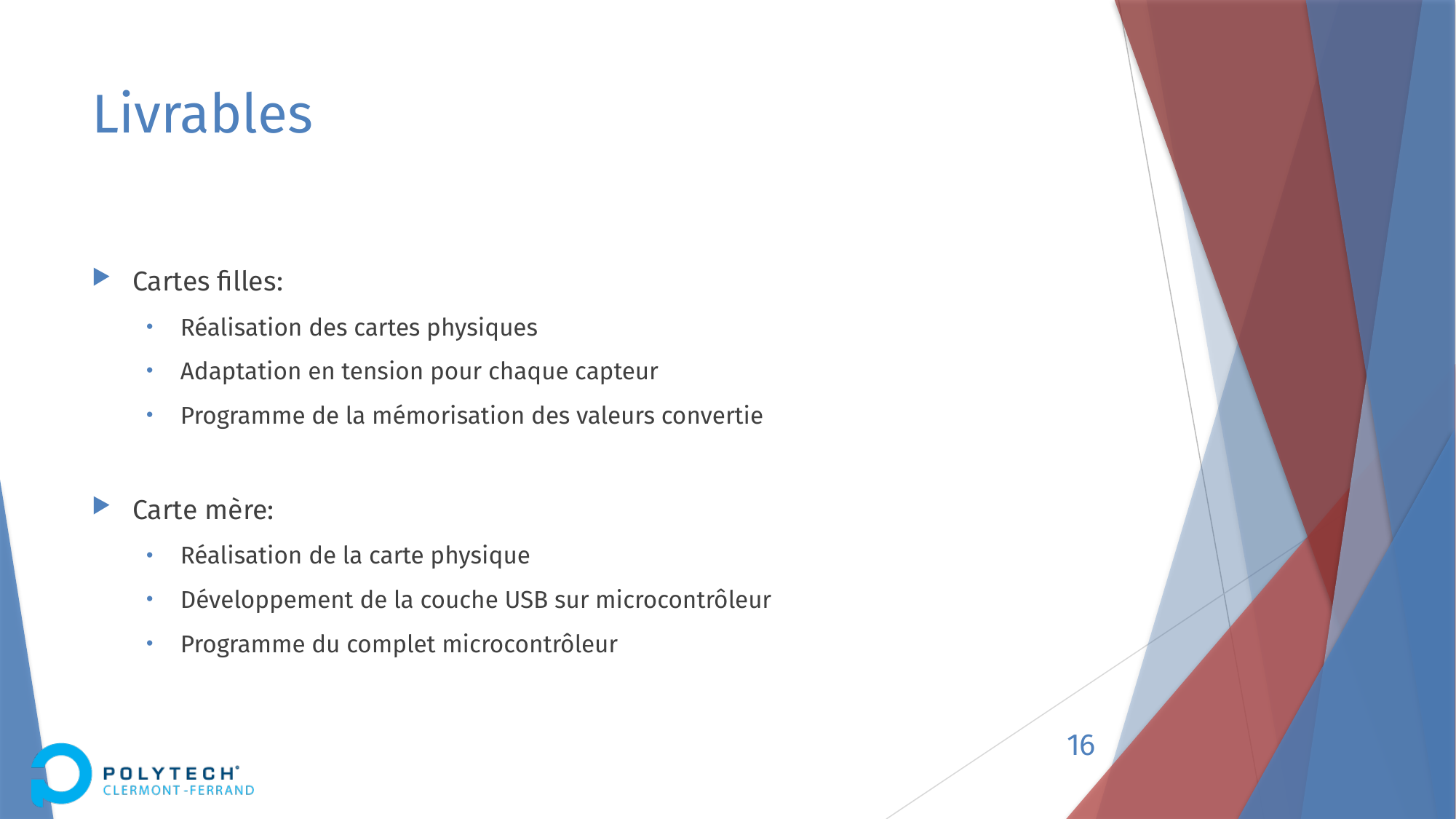

# Livrables
Cartes filles:
Réalisation des cartes physiques
Adaptation en tension pour chaque capteur
Programme de la mémorisation des valeurs convertie

Carte mère:
Réalisation de la carte physique
Développement de la couche USB sur microcontrôleur
Programme du complet microcontrôleur

16